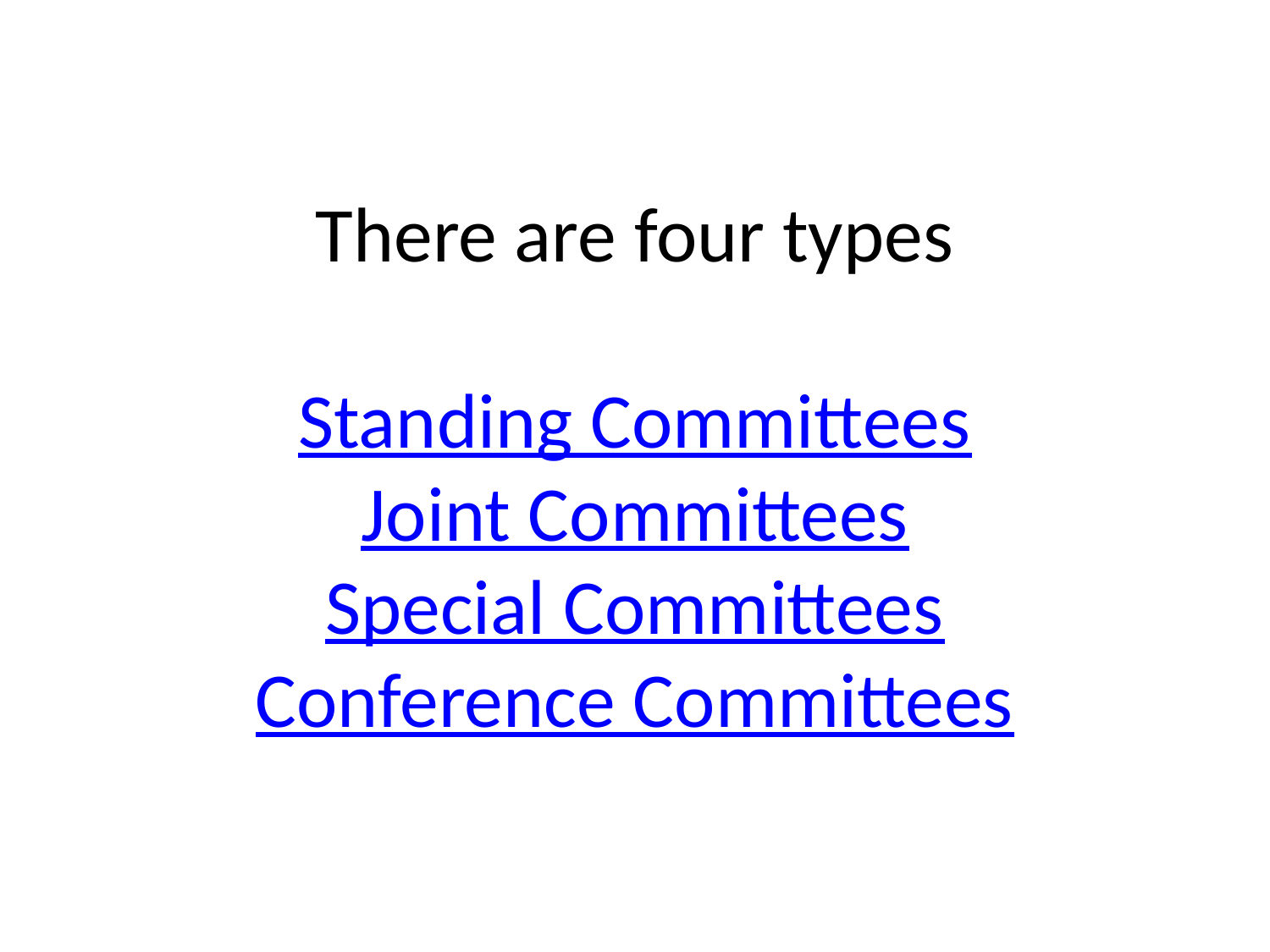

# There are four types Standing Committees Joint Committees Special Committees Conference Committees